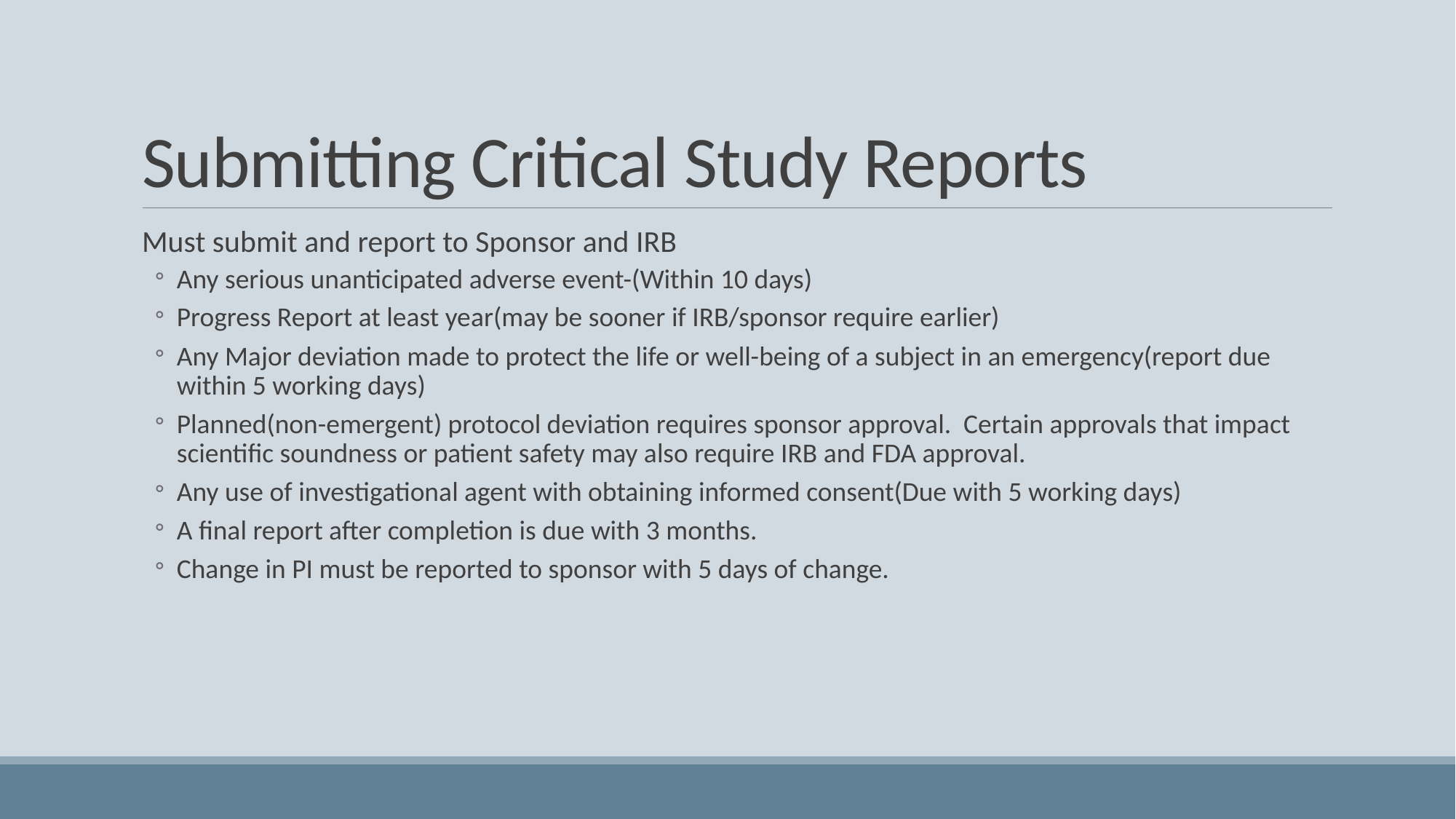

# Submitting Critical Study Reports
Must submit and report to Sponsor and IRB
Any serious unanticipated adverse event-(Within 10 days)
Progress Report at least year(may be sooner if IRB/sponsor require earlier)
Any Major deviation made to protect the life or well-being of a subject in an emergency(report due within 5 working days)
Planned(non-emergent) protocol deviation requires sponsor approval.  Certain approvals that impact scientific soundness or patient safety may also require IRB and FDA approval.
Any use of investigational agent with obtaining informed consent(Due with 5 working days)
A final report after completion is due with 3 months.
Change in PI must be reported to sponsor with 5 days of change.